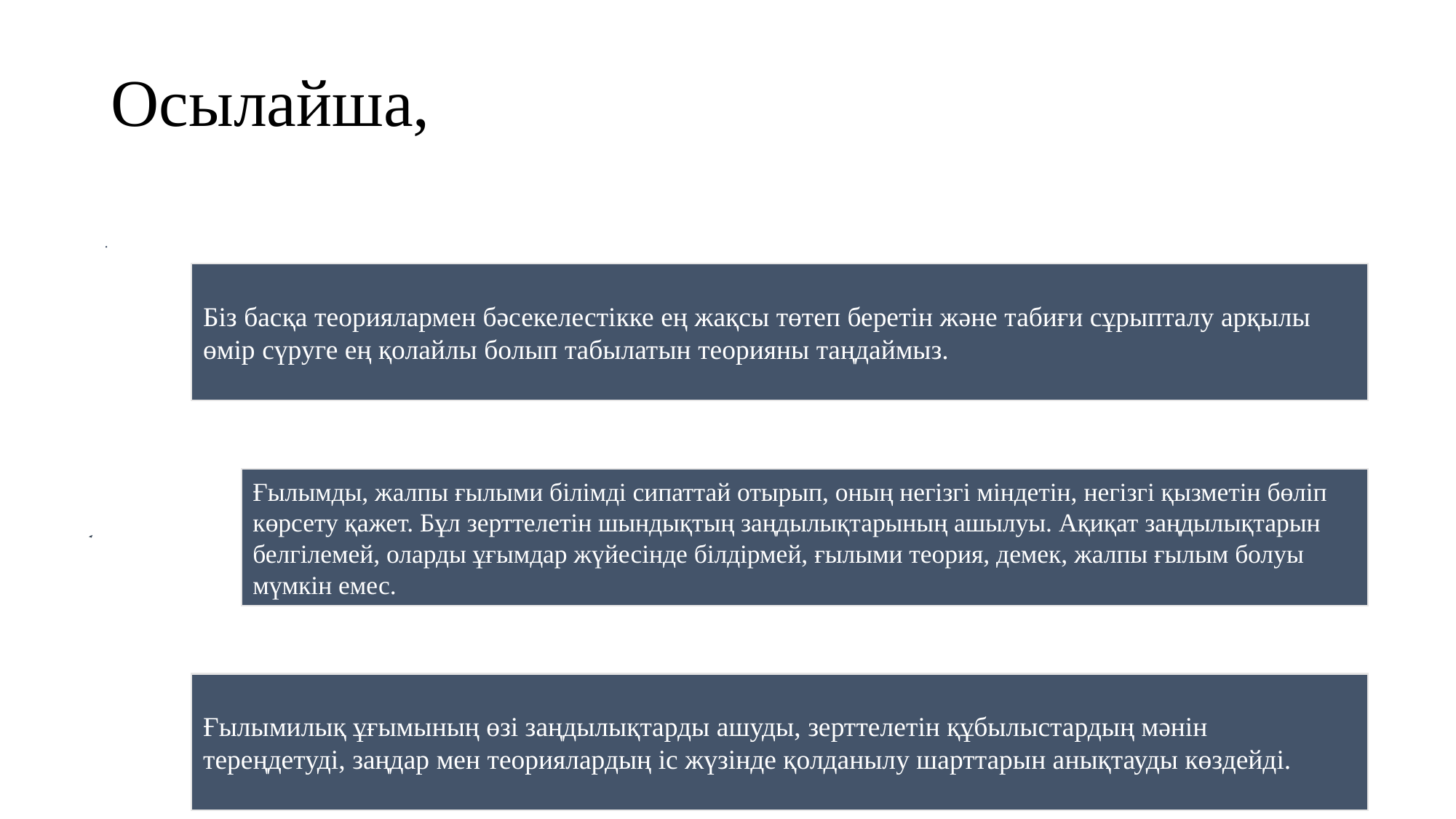

# Осылайша,
Біз басқа теориялармен бәсекелестікке ең жақсы төтеп беретін және табиғи сұрыпталу арқылы өмір сүруге ең қолайлы болып табылатын теорияны таңдаймыз.
Ғылымды, жалпы ғылыми білімді сипаттай отырып, оның негізгі міндетін, негізгі қызметін бөліп көрсету қажет. Бұл зерттелетін шындықтың заңдылықтарының ашылуы. Ақиқат заңдылықтарын белгілемей, оларды ұғымдар жүйесінде білдірмей, ғылыми теория, демек, жалпы ғылым болуы мүмкін емес.
Ғылымилық ұғымының өзі заңдылықтарды ашуды, зерттелетін құбылыстардың мәнін тереңдетуді, заңдар мен теориялардың іс жүзінде қолданылу шарттарын анықтауды көздейді.